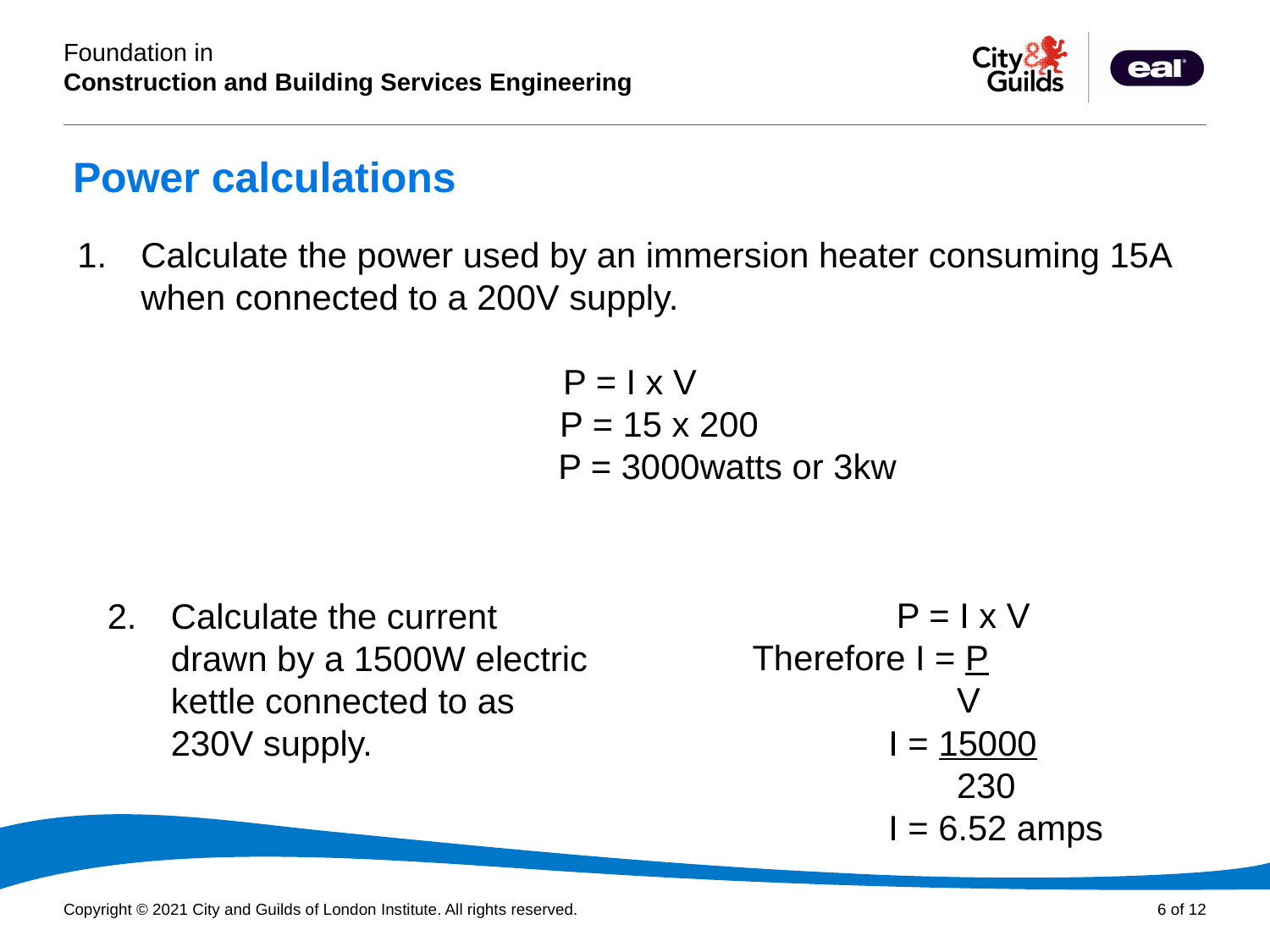

# Power calculations
Calculate the power used by an immersion heater consuming 15A when connected to a 200V supply.

P = I x V
      P = 15 x 200
                    P = 3000watts or 3kw
Calculate the current drawn by a 1500W electric kettle connected to as 230V supply.

                                     P = I x V
                                             Therefore I = P
                                                                  V
                                                           I = 15000
                                                                  230
                                                           I = 6.52 amps